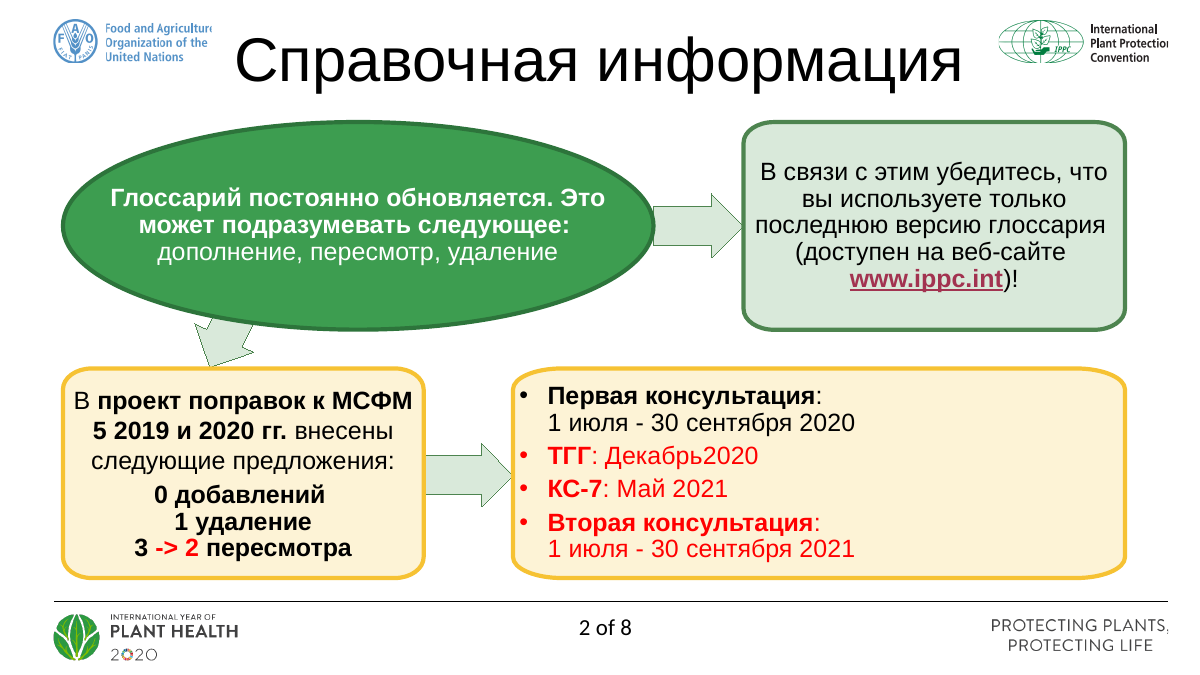

Справочная информация
В связи с этим убедитесь, что вы используете только последнюю версию глоссария
(доступен на веб-сайте www.ippc.int)!
Глоссарий постоянно обновляется. Это может подразумевать следующее:
дополнение, пересмотр, удаление

Первая консультация:
1 июля - 30 сентября 2020
ТГГ: Декабрь2020
КС-7: Май 2021
Вторая консультация:
1 июля - 30 сентября 2021
В проект поправок к МСФМ 5 2019 и 2020 гг. внесены следующие предложения:
0 добавлений
1 удаление
3 -> 2 пересмотра

2 of 8